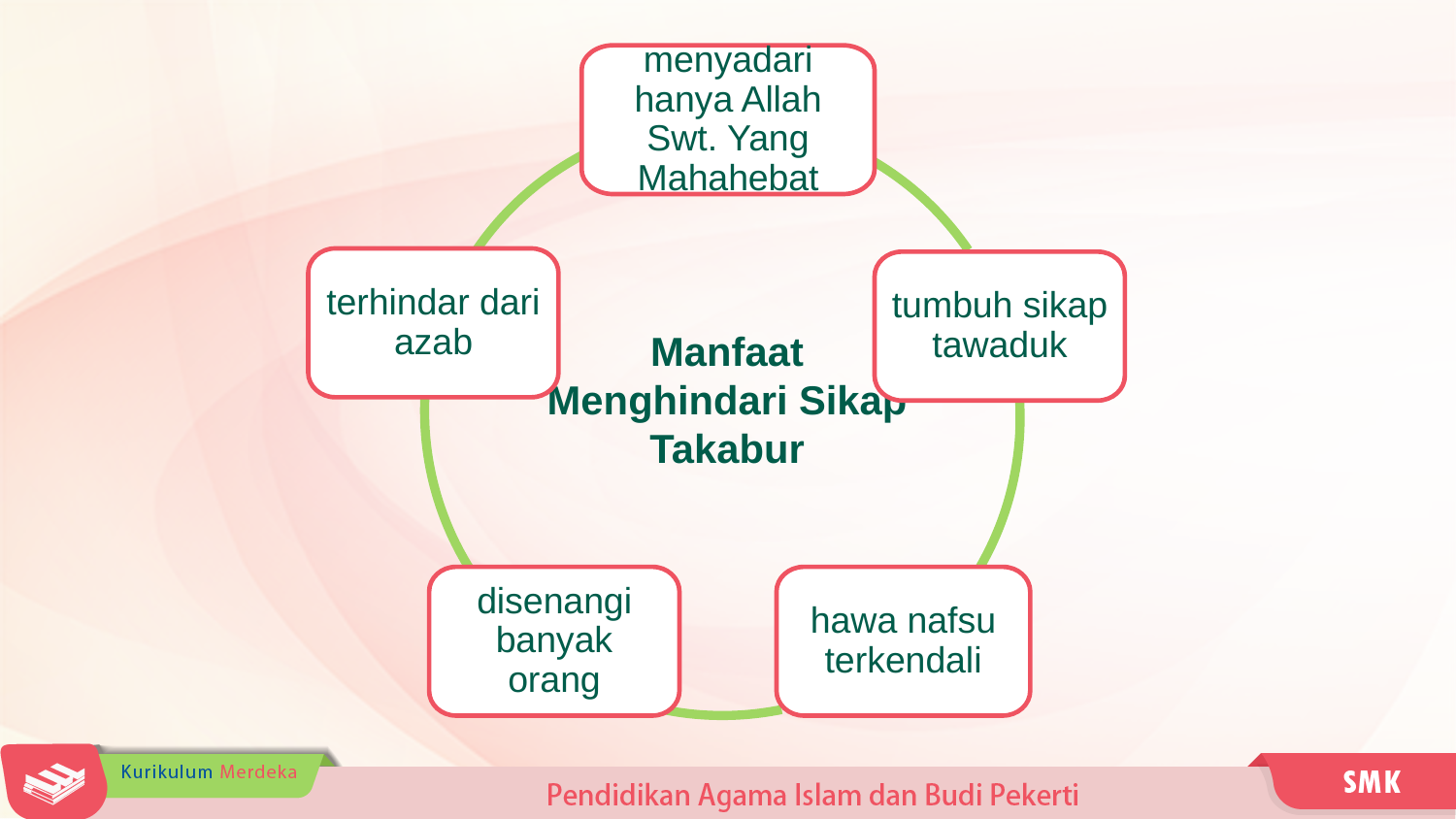

menyadari hanya Allah Swt. Yang Mahahebat
terhindar dari azab
tumbuh sikap tawaduk
Manfaat Menghindari Sikap Takabur
disenangi banyak orang
hawa nafsu terkendali